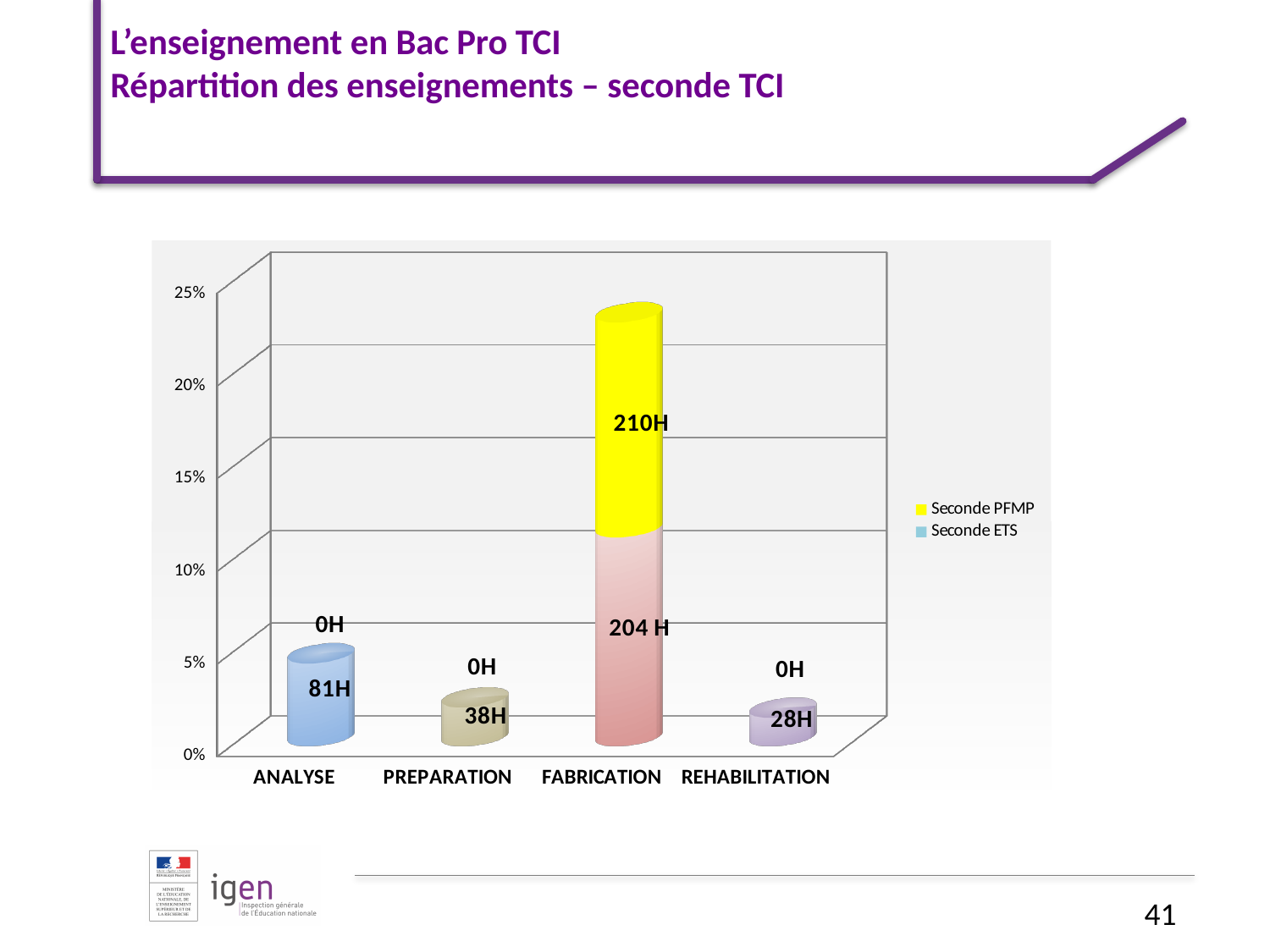

# L’enseignement en Bac Pro TCI Répartition des enseignements – seconde TCI

[unsupported chart]

41